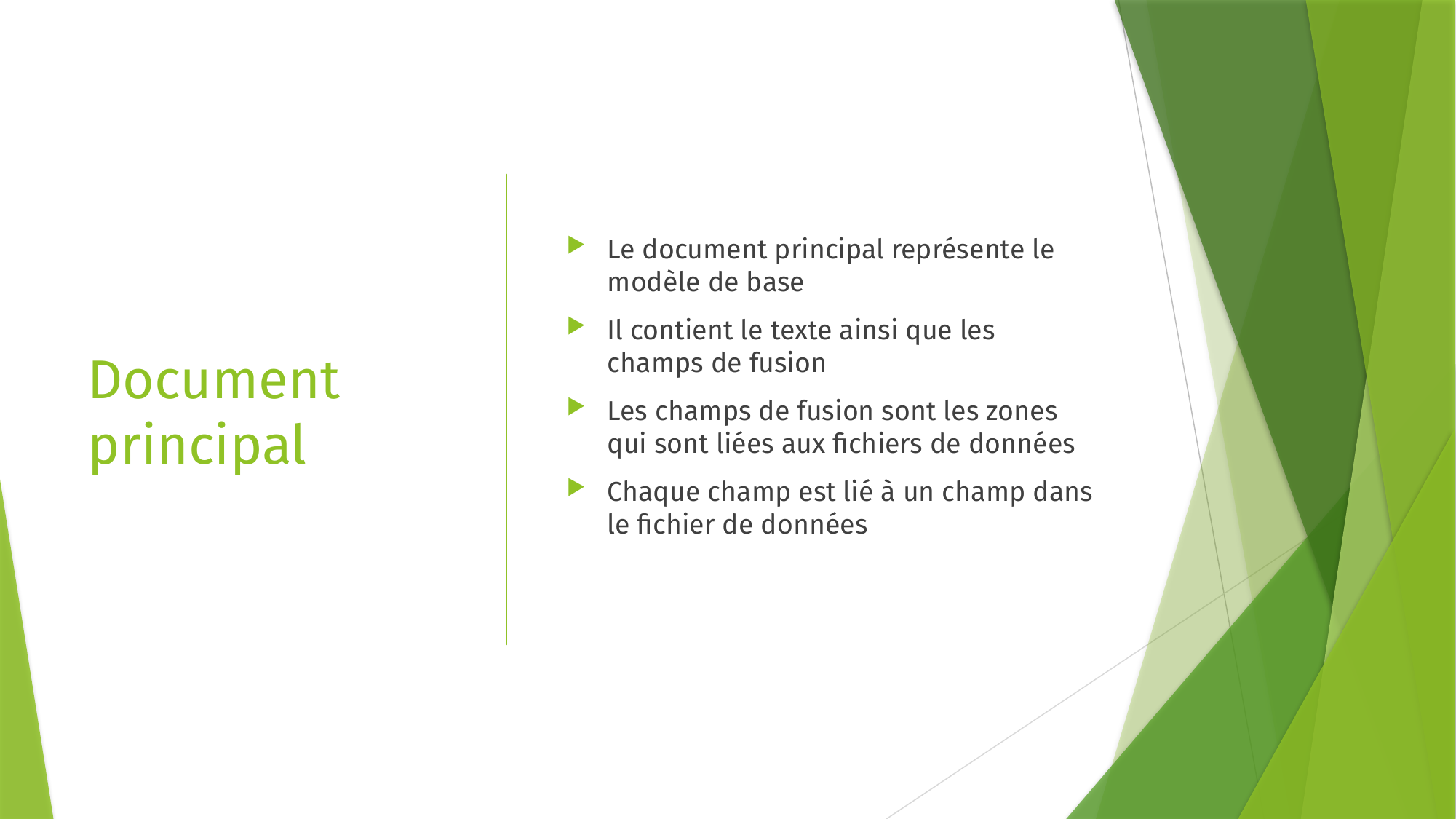

# Document principal
Le document principal représente le modèle de base
Il contient le texte ainsi que les champs de fusion
Les champs de fusion sont les zones qui sont liées aux fichiers de données
Chaque champ est lié à un champ dans le fichier de données